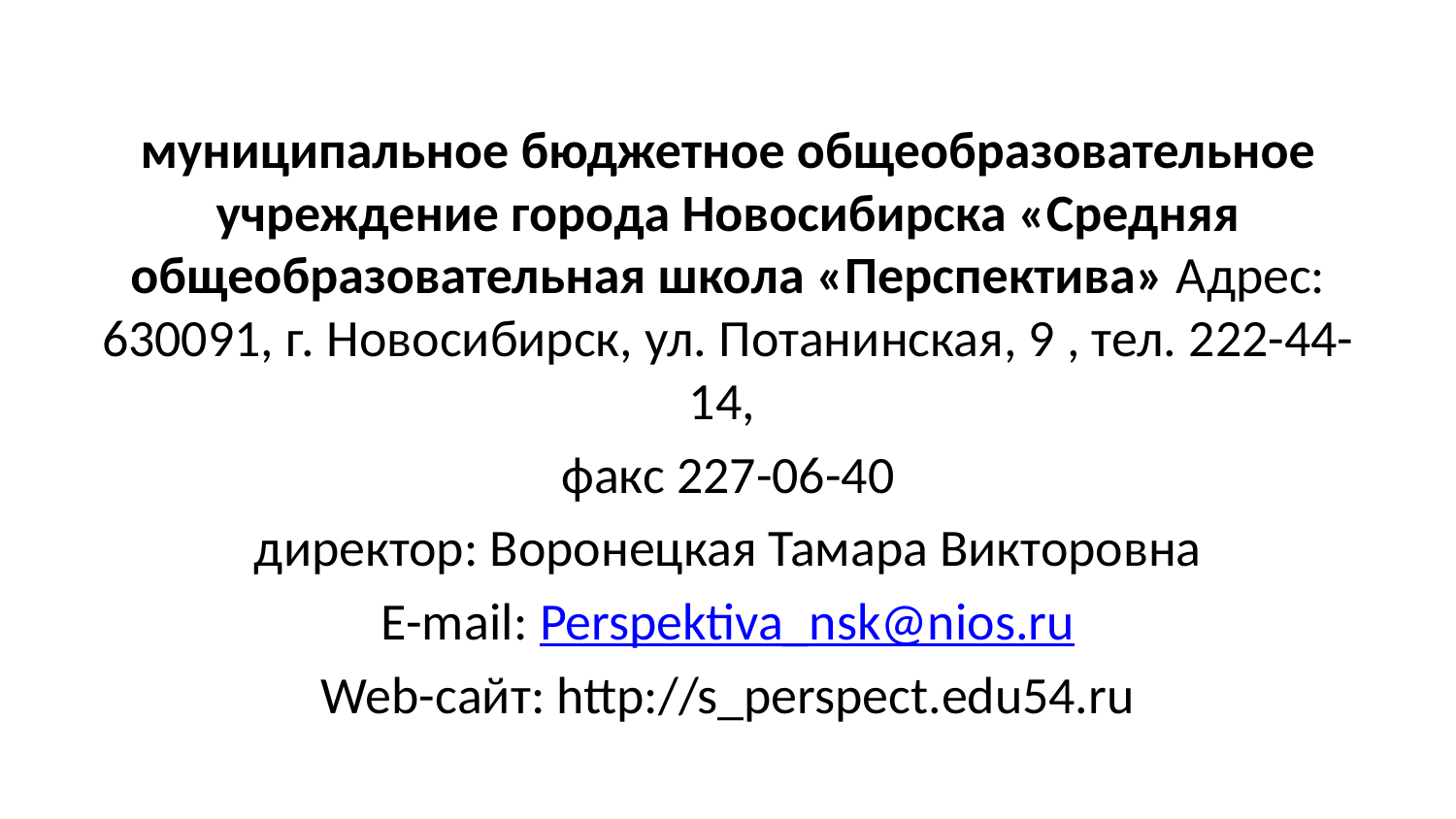

муниципальное бюджетное общеобразовательное учреждение города Новосибирска «Средняя общеобразовательная школа «Перспектива» Адрес: 630091, г. Новосибирск, ул. Потанинская, 9 , тел. 222-44-14,
факс 227-06-40
директор: Воронецкая Тамара Викторовна
E-mail: Perspektiva_nsk@nios.ru
 Web-сайт: http://s_perspect.edu54.ru